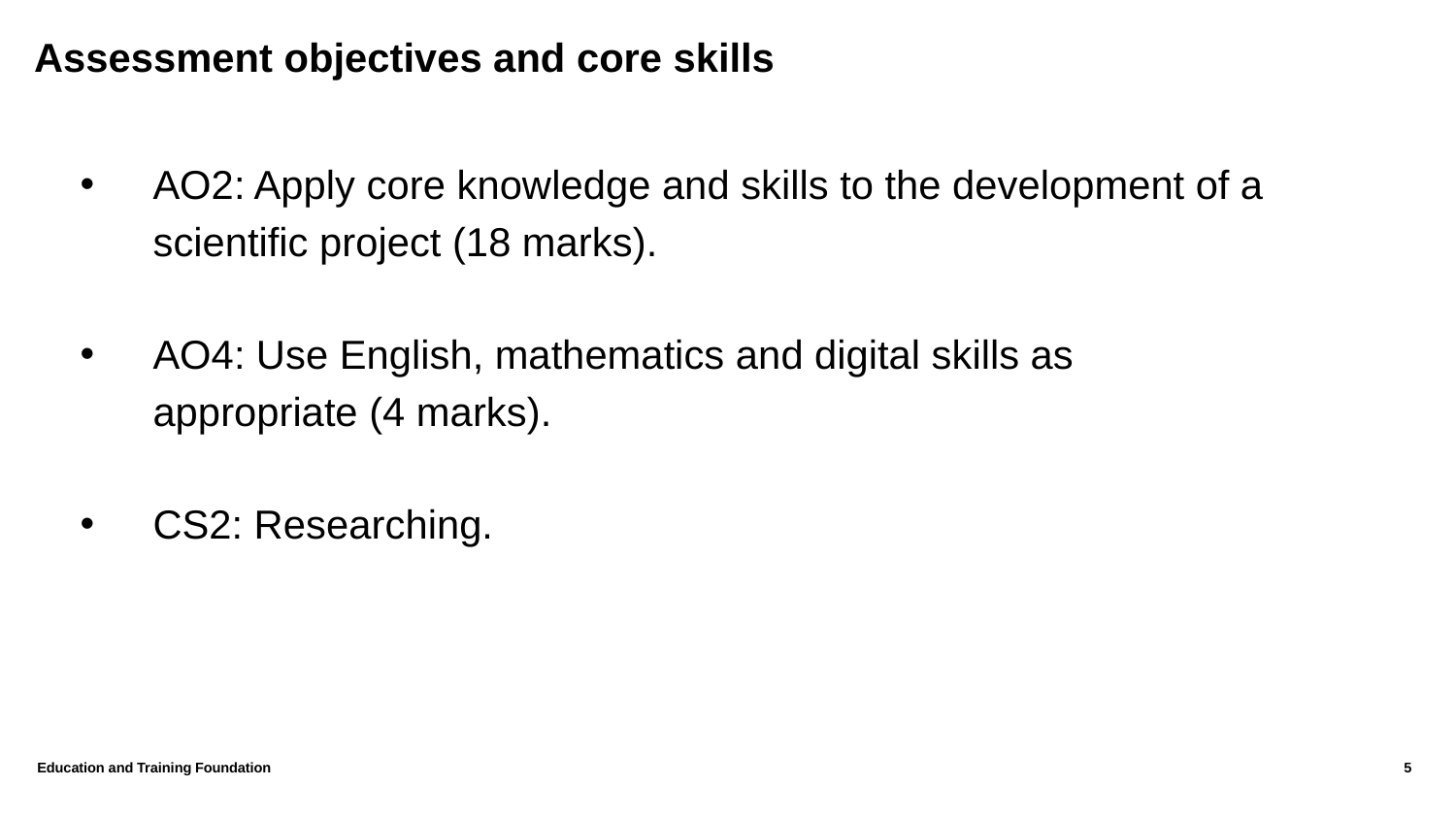

# Assessment objectives and core skills
AO2: Apply core knowledge and skills to the development of a scientific project (18 marks).

AO4: Use English, mathematics and digital skills as appropriate (4 marks).

CS2: Researching.
Education and Training Foundation
5